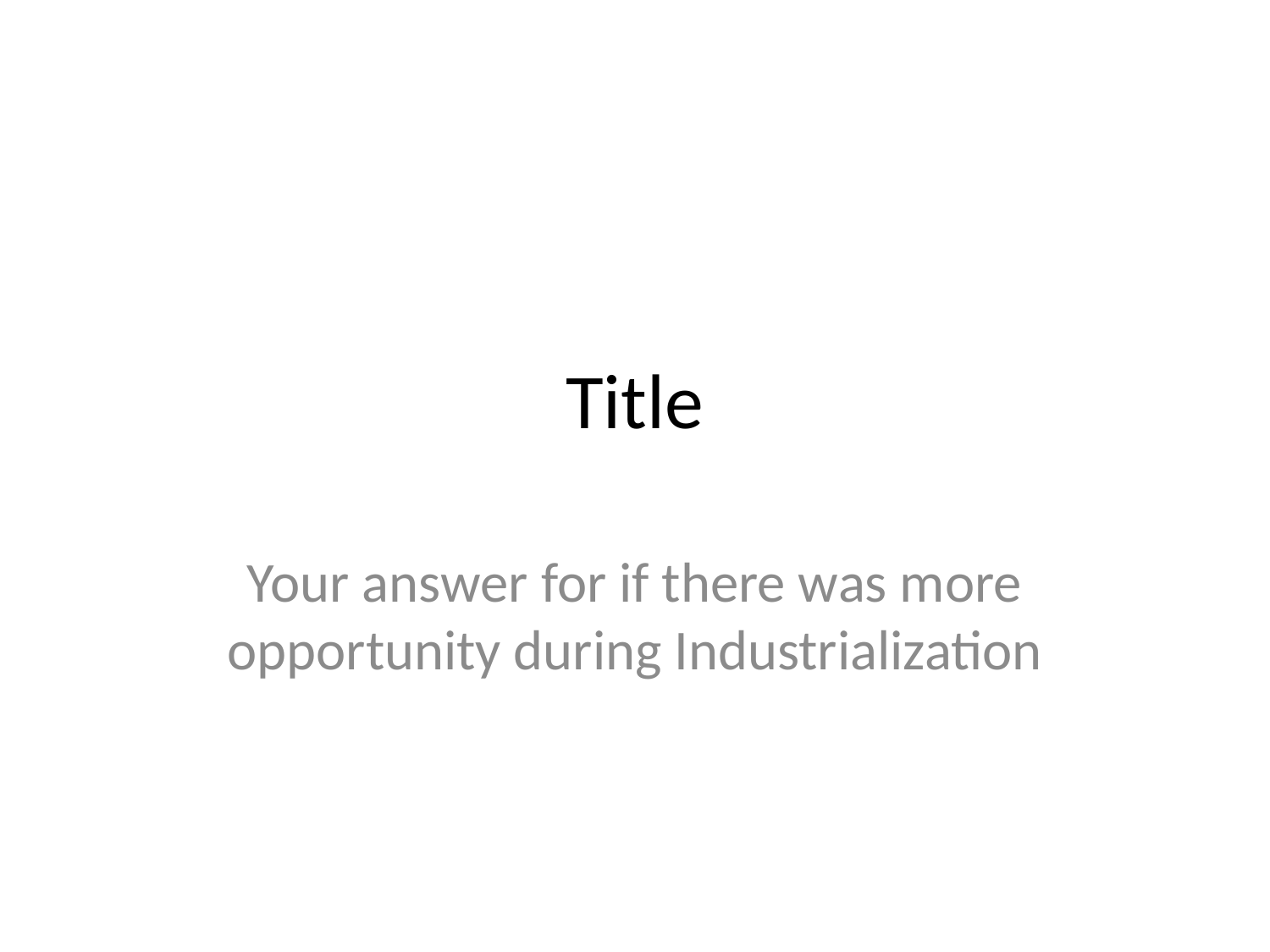

# Title
Your answer for if there was more opportunity during Industrialization